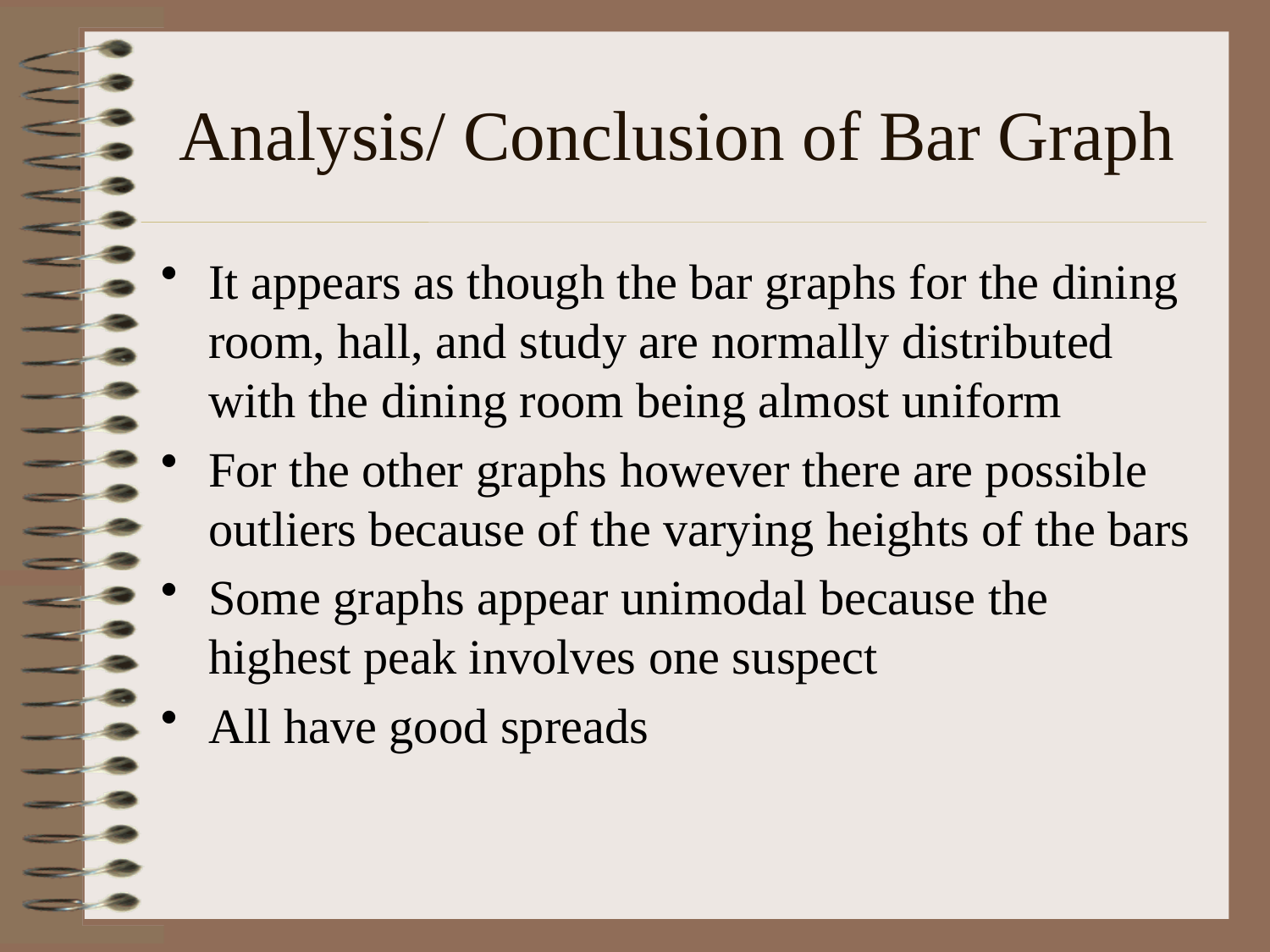

# Analysis/ Conclusion of Bar Graph
It appears as though the bar graphs for the dining room, hall, and study are normally distributed with the dining room being almost uniform
For the other graphs however there are possible outliers because of the varying heights of the bars
Some graphs appear unimodal because the highest peak involves one suspect
All have good spreads